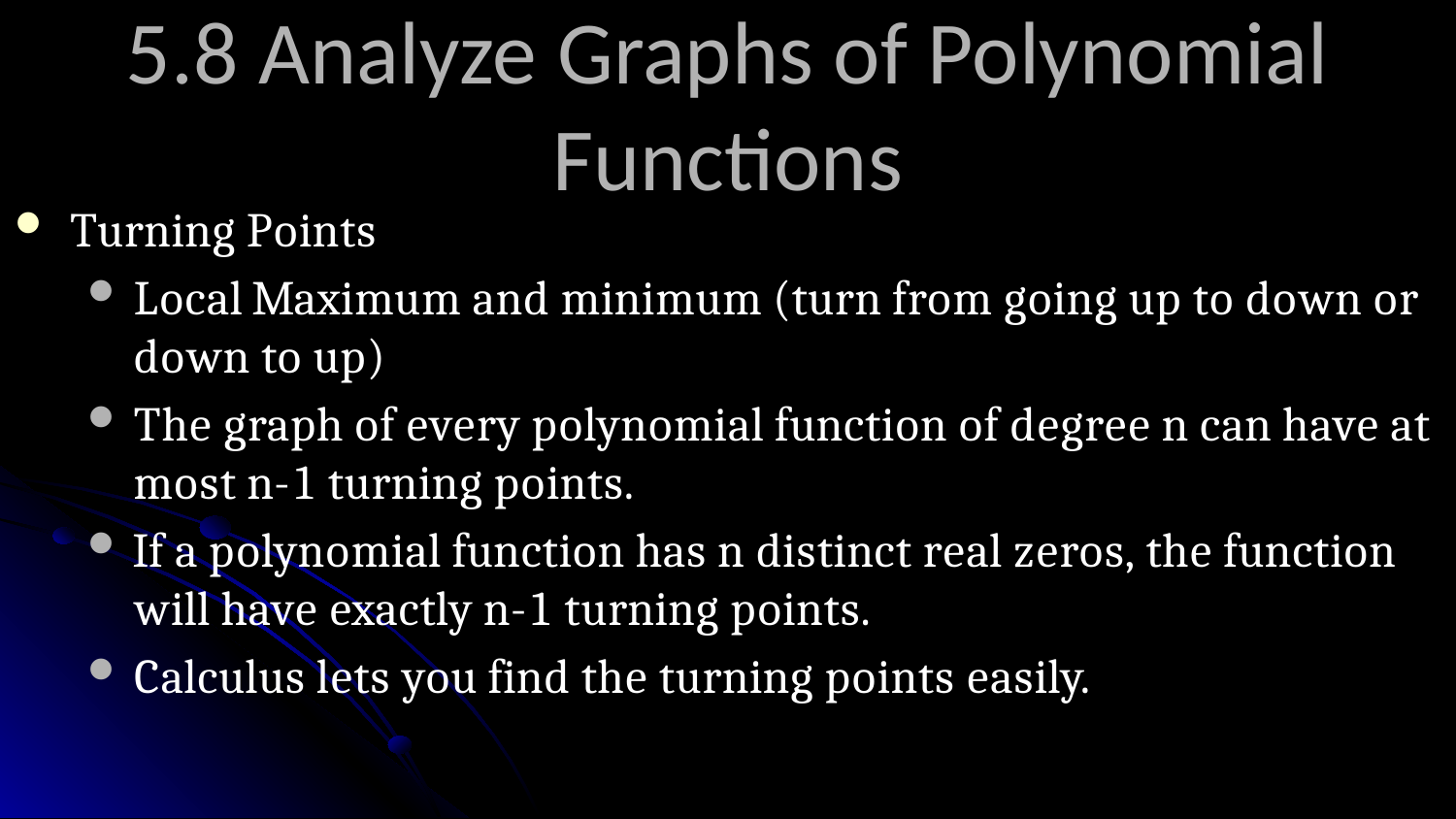

# 5.8 Analyze Graphs of Polynomial Functions
Turning Points
Local Maximum and minimum (turn from going up to down or down to up)
The graph of every polynomial function of degree n can have at most n-1 turning points.
If a polynomial function has n distinct real zeros, the function will have exactly n-1 turning points.
Calculus lets you find the turning points easily.